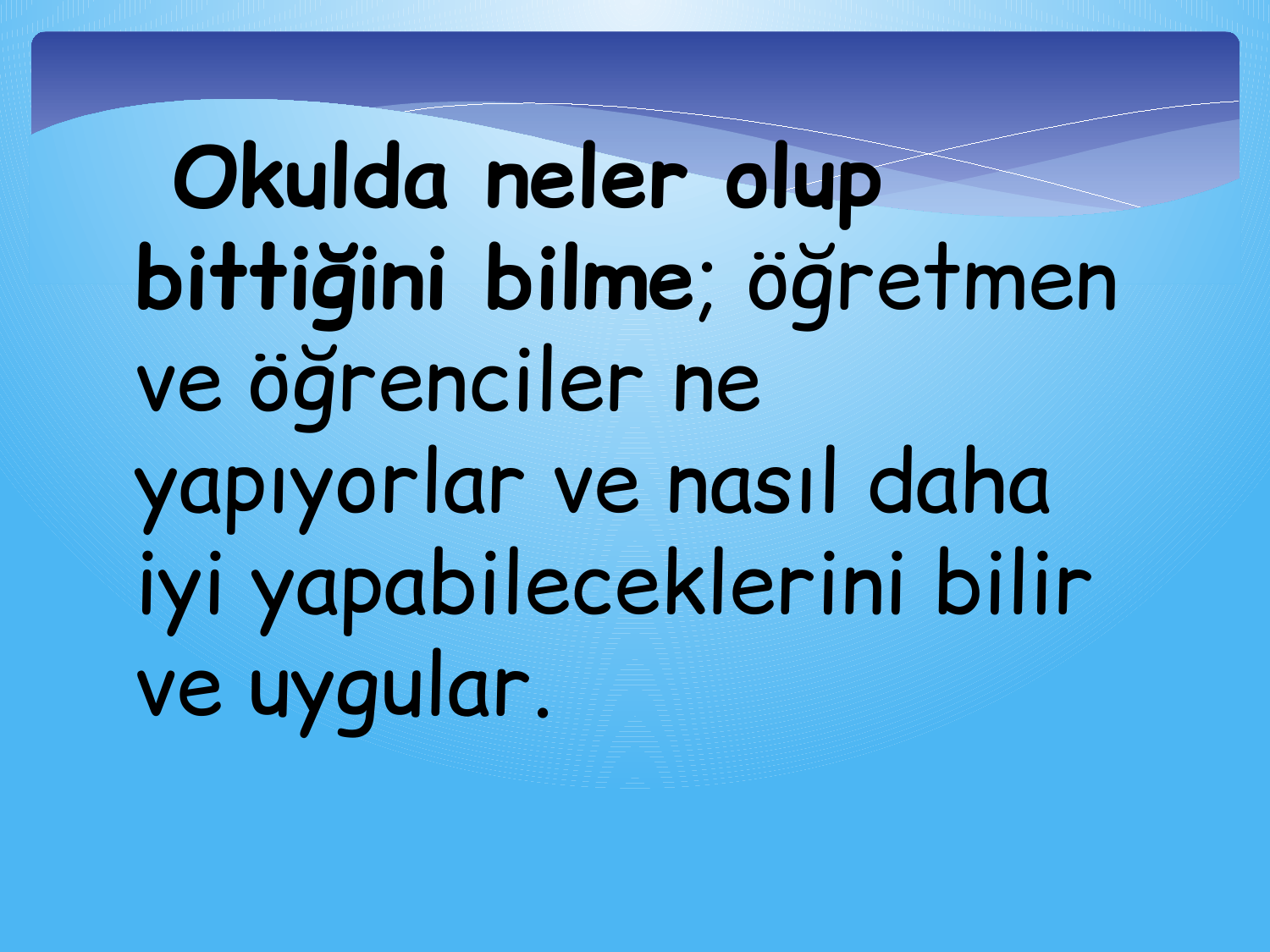

Okulda neler olup bittiğini bilme; öğretmen ve öğrenciler ne yapıyorlar ve nasıl daha iyi yapabileceklerini bilir ve uygular.